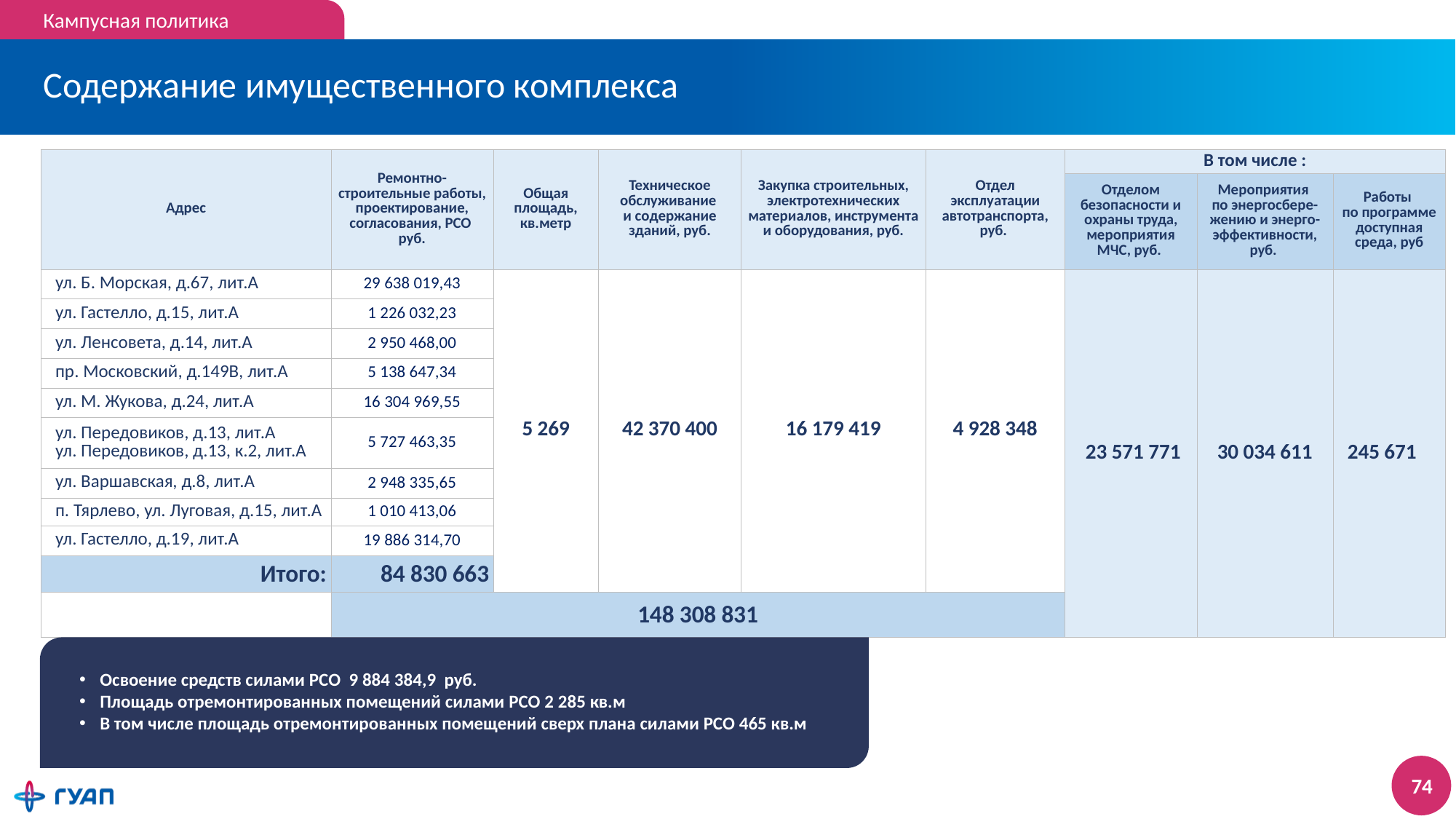

Кампусная политика
# Содержание имущественного комплекса
| Адрес | Ремонтно-строительные работы, проектирование, согласования, РСО руб. | Общая площадь, кв.метр | Техническое обслуживание и содержание зданий, руб. | Закупка строительных, электротехнических материалов, инструмента и оборудования, руб. | Отдел эксплуатации автотранспорта, руб. | В том числе : |  |  |
| --- | --- | --- | --- | --- | --- | --- | --- | --- |
|  |  |  |  |  |  | Отделом безопасности и охраны труда, мероприятия МЧС, руб. | Мероприятия по энергосбере-жению и энерго-эффективности, руб. | Работы по программе доступная среда, руб |
| ул. Б. Морская, д.67, лит.А | 29 638 019,43 | 5 269 | 42 370 400 | 16 179 419 | 4 928 348 | 23 571 771 | 30 034 611 | 245 671 |
| ул. Гастелло, д.15, лит.А | 1 226 032,23 |  |  |  |  |  |  |  |
| ул. Ленсовета, д.14, лит.А | 2 950 468,00 |  |  |  |  |  |  |  |
| пр. Московский, д.149В, лит.А | 5 138 647,34 |  |  |  |  |  |  |  |
| ул. М. Жукова, д.24, лит.А | 16 304 969,55 |  |  |  |  |  |  |  |
| ул. Передовиков, д.13, лит.А ул. Передовиков, д.13, к.2, лит.А | 5 727 463,35 |  |  |  |  |  |  |  |
| ул. Варшавская, д.8, лит.А | 2 948 335,65 |  |  |  |  |  |  |  |
| п. Тярлево, ул. Луговая, д.15, лит.А | 1 010 413,06 |  |  |  |  |  |  |  |
| ул. Гастелло, д.19, лит.А | 19 886 314,70 |  |  |  |  |  |  |  |
| Итого: | 84 830 663 |  |  |  |  |  |  |  |
|  | 148 308 831 |  |  |  |  |  |  |  |

Освоение средств силами РСО  9 884 384,9  руб.
Площадь отремонтированных помещений силами РСО 2 285 кв.м
В том числе площадь отремонтированных помещений сверх плана силами РСО 465 кв.м